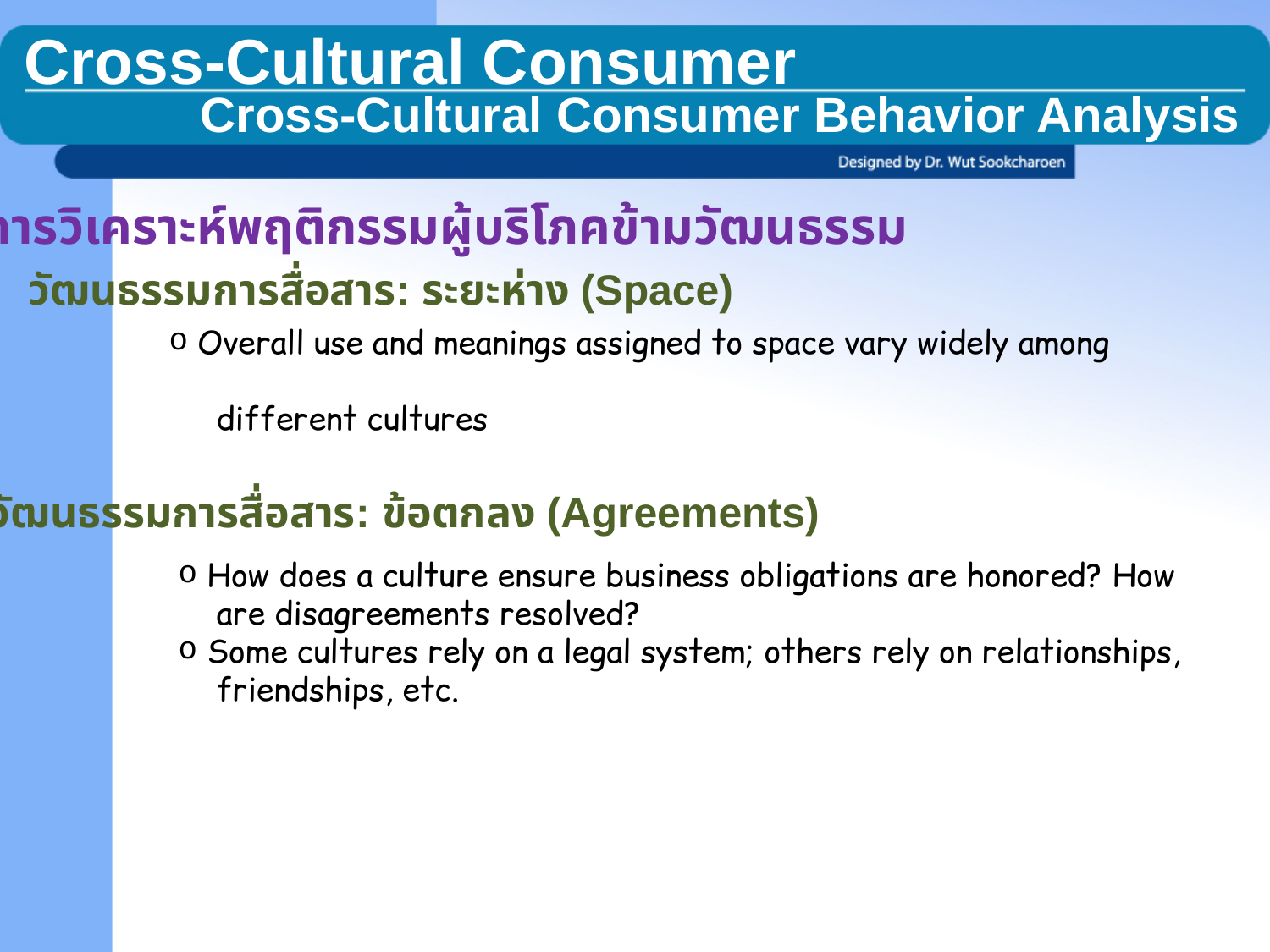

Cross-Cultural Consumer
Cross-Cultural Consumer Behavior Analysis
การวิเคราะห์พฤติกรรมผู้บริโภคข้ามวัฒนธรรม
วัฒนธรรมการสื่อสาร: ระยะห่าง (Space)
 Overall use and meanings assigned to space vary widely among
     different cultures
วัฒนธรรมการสื่อสาร: ข้อตกลง (Agreements)
 How does a culture ensure business obligations are honored? How
    are disagreements resolved?
 Some cultures rely on a legal system; others rely on relationships,
    friendships, etc.